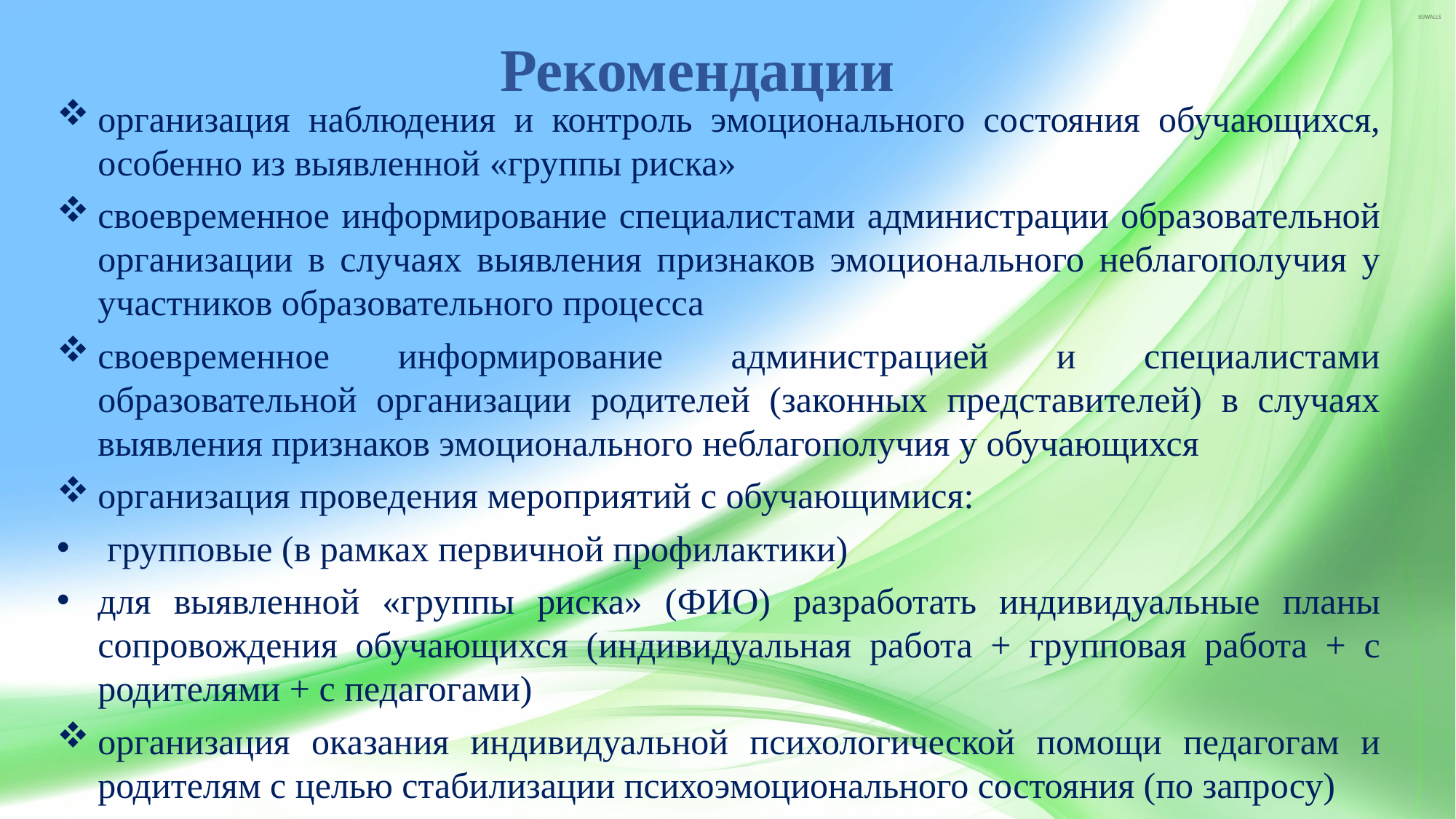

# Рекомендации
организация наблюдения и контроль эмоционального состояния обучающихся, особенно из выявленной «группы риска»
своевременное информирование специалистами администрации образовательной организации в случаях выявления признаков эмоционального неблагополучия у участников образовательного процесса
своевременное информирование администрацией и специалистами образовательной организации родителей (законных представителей) в случаях выявления признаков эмоционального неблагополучия у обучающихся
организация проведения мероприятий с обучающимися:
 групповые (в рамках первичной профилактики)
для выявленной «группы риска» (ФИО) разработать индивидуальные планы сопровождения обучающихся (индивидуальная работа + групповая работа + с родителями + с педагогами)
организация оказания индивидуальной психологической помощи педагогам и родителям с целью стабилизации психоэмоционального состояния (по запросу)